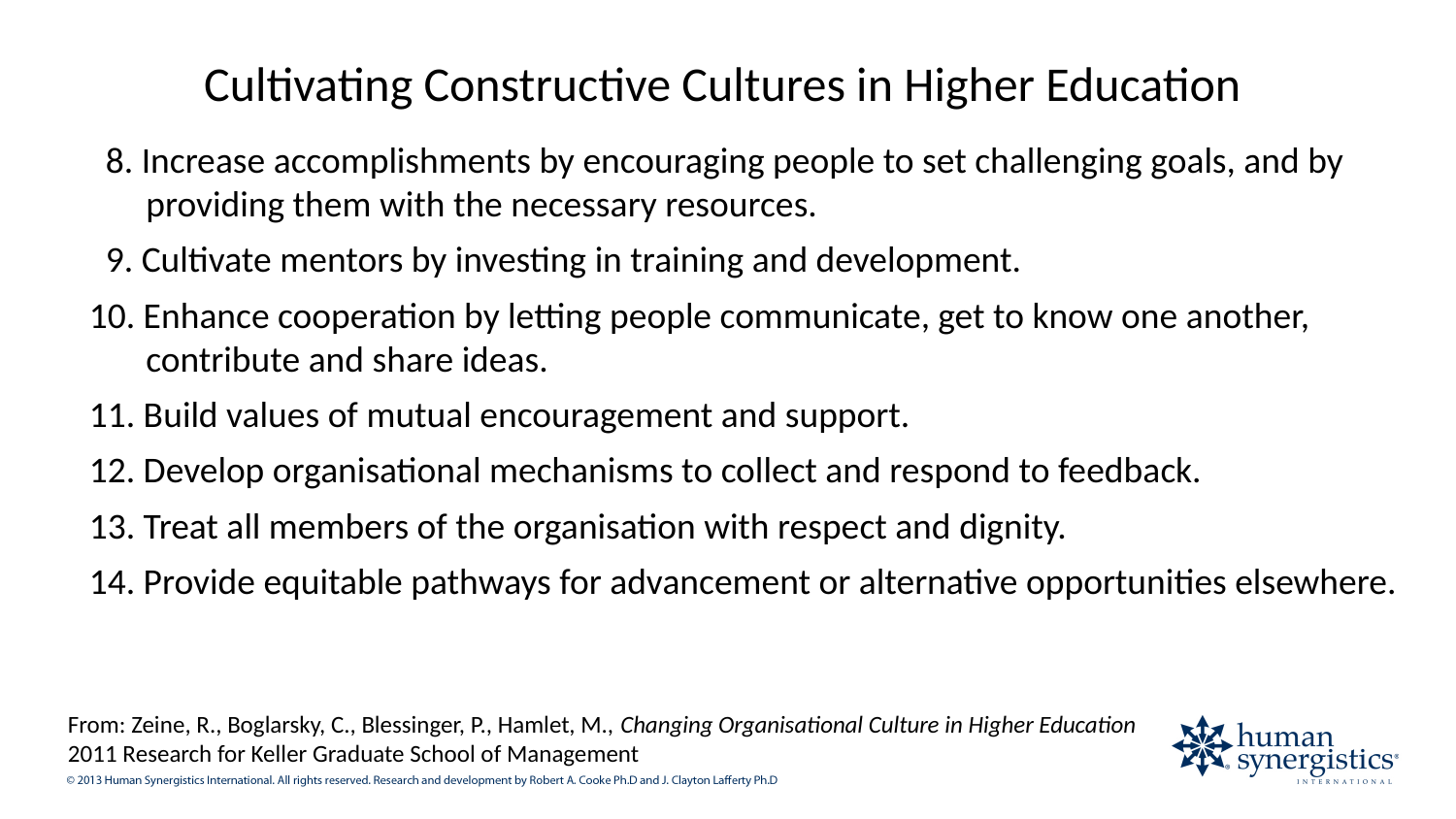

Cultivating Constructive Cultures in Higher Education
  8. Increase accomplishments by encouraging people to set challenging goals, and by providing them with the necessary resources.

  9. Cultivate mentors by investing in training and development.

10. Enhance cooperation by letting people communicate, get to know one another, contribute and share ideas.

11. Build values of mutual encouragement and support.

12. Develop organisational mechanisms to collect and respond to feedback.

13. Treat all members of the organisation with respect and dignity.

14. Provide equitable pathways for advancement or alternative opportunities elsewhere.
From: Zeine, R., Boglarsky, C., Blessinger, P., Hamlet, M., Changing Organisational Culture in Higher Education 2011 Research for Keller Graduate School of Management